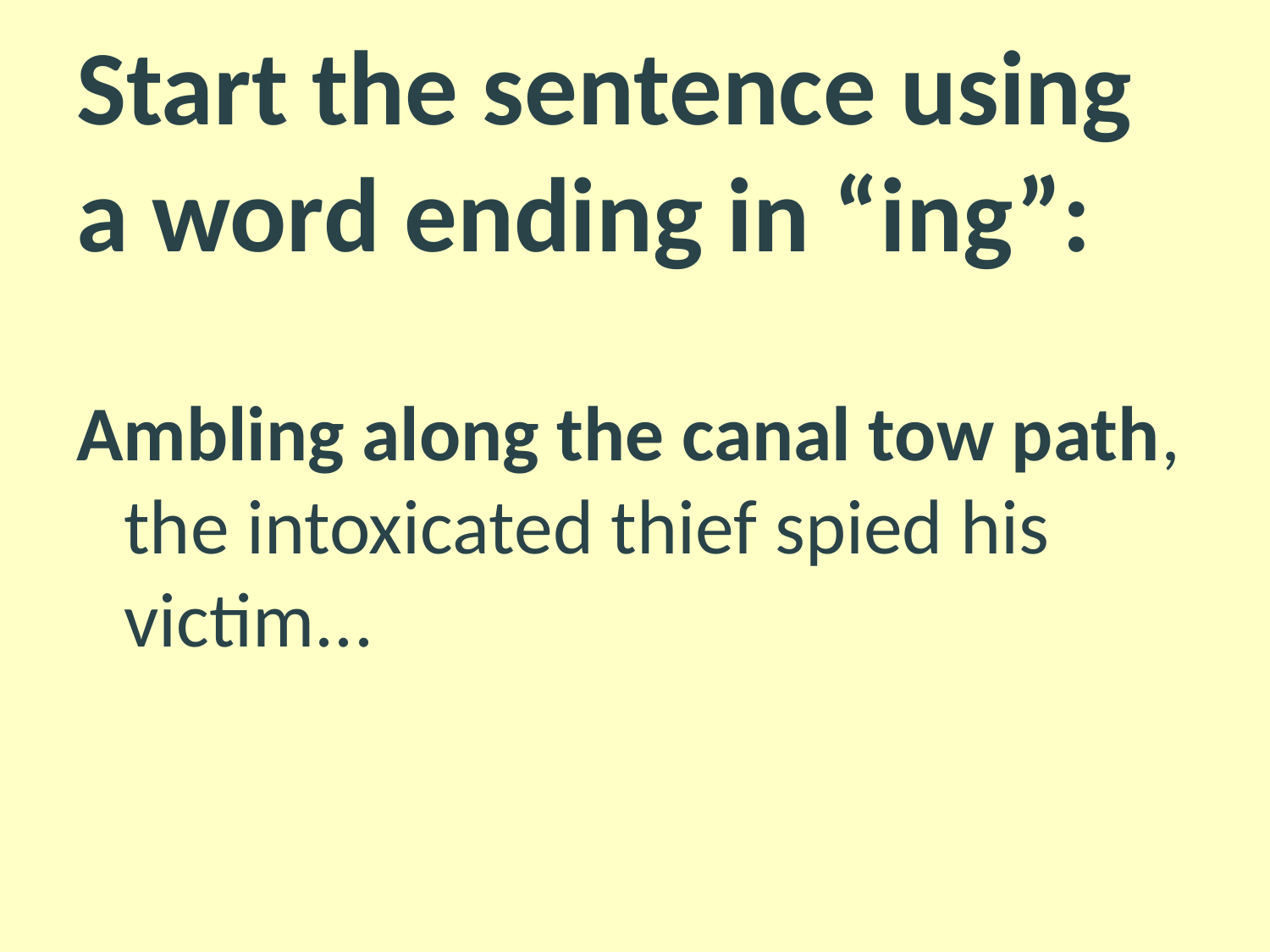

# Start the sentence using a word ending in “ing”:
Ambling along the canal tow path, the intoxicated thief spied his victim...